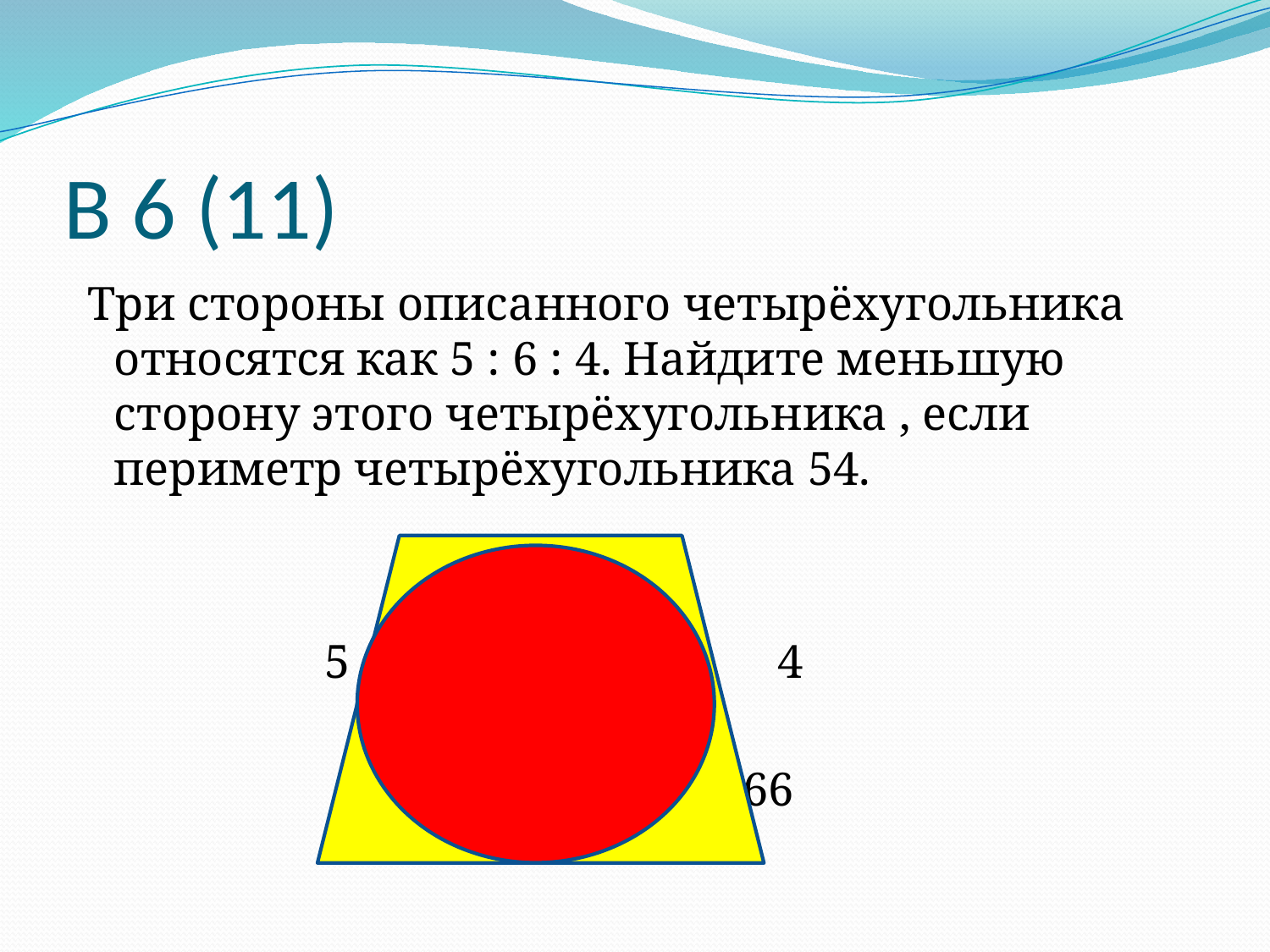

# В 6 (11)
 Три стороны описанного четырёхугольника относятся как 5 : 6 : 4. Найдите меньшую сторону этого четырёхугольника , если периметр четырёхугольника 54.

                     5                                    4

                                       6666666666